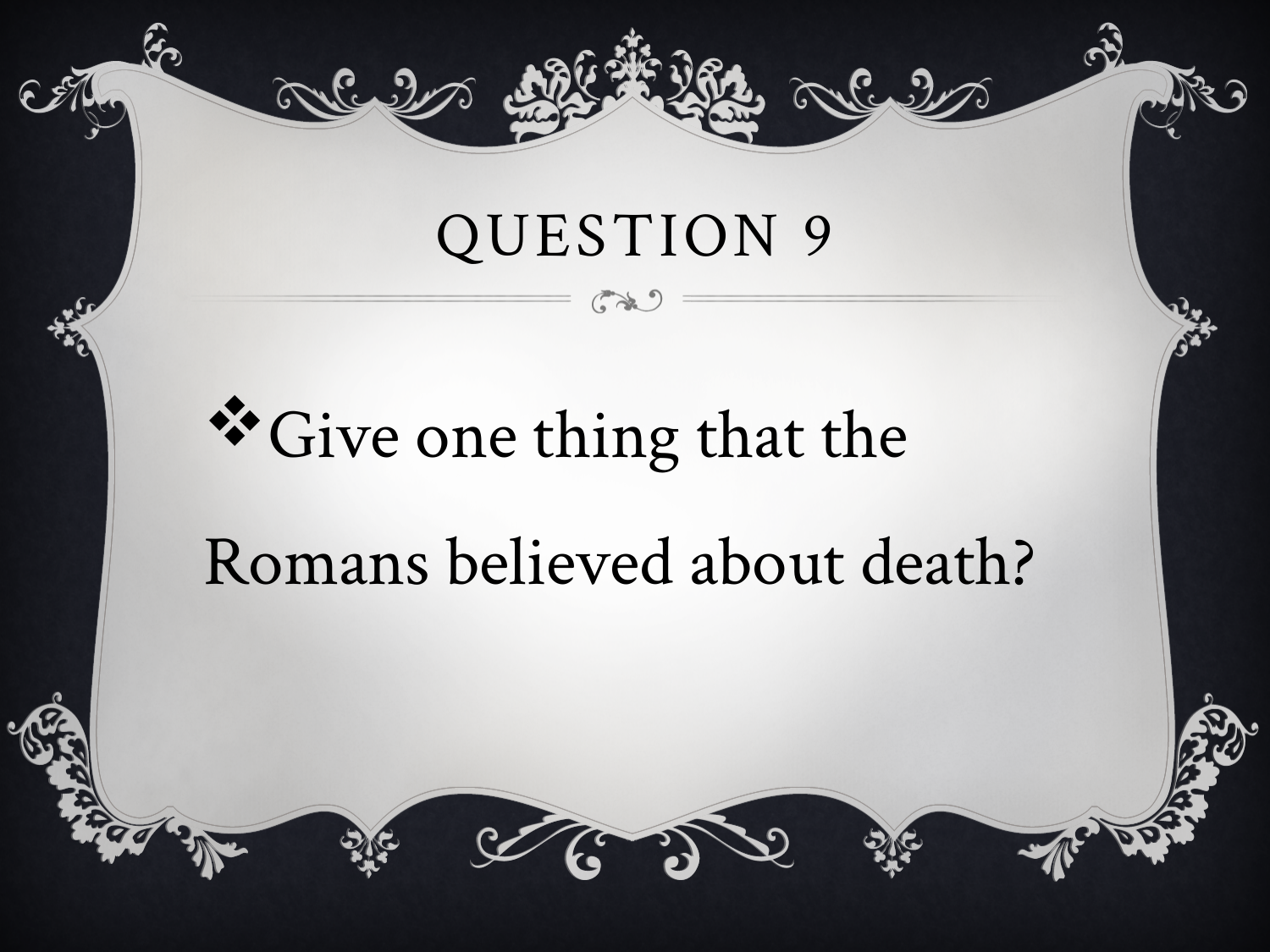

# Question 9
Give one thing that the Romans believed about death?